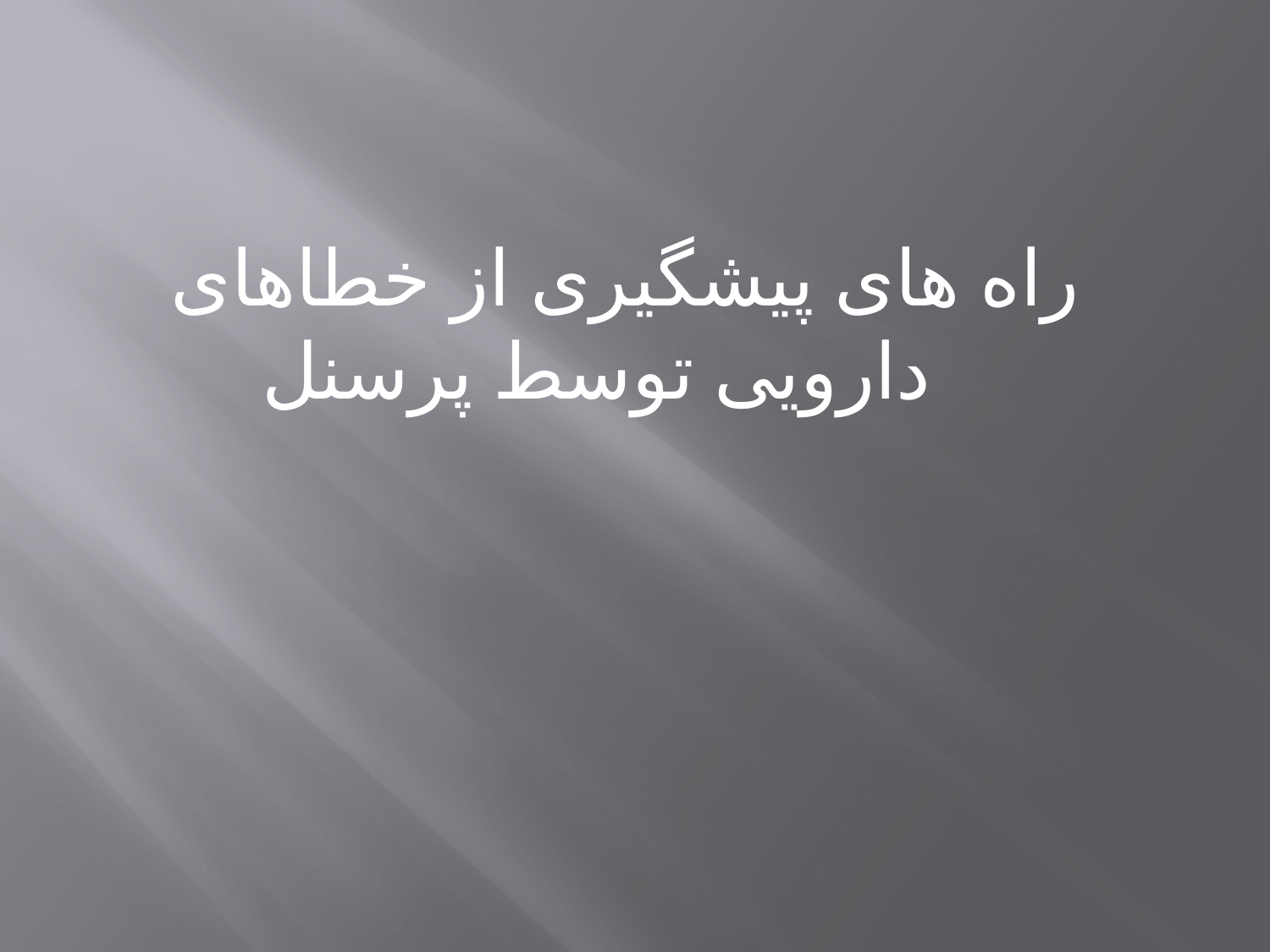

#
راه های پیشگیری از خطاهای دارویی توسط پرسنل